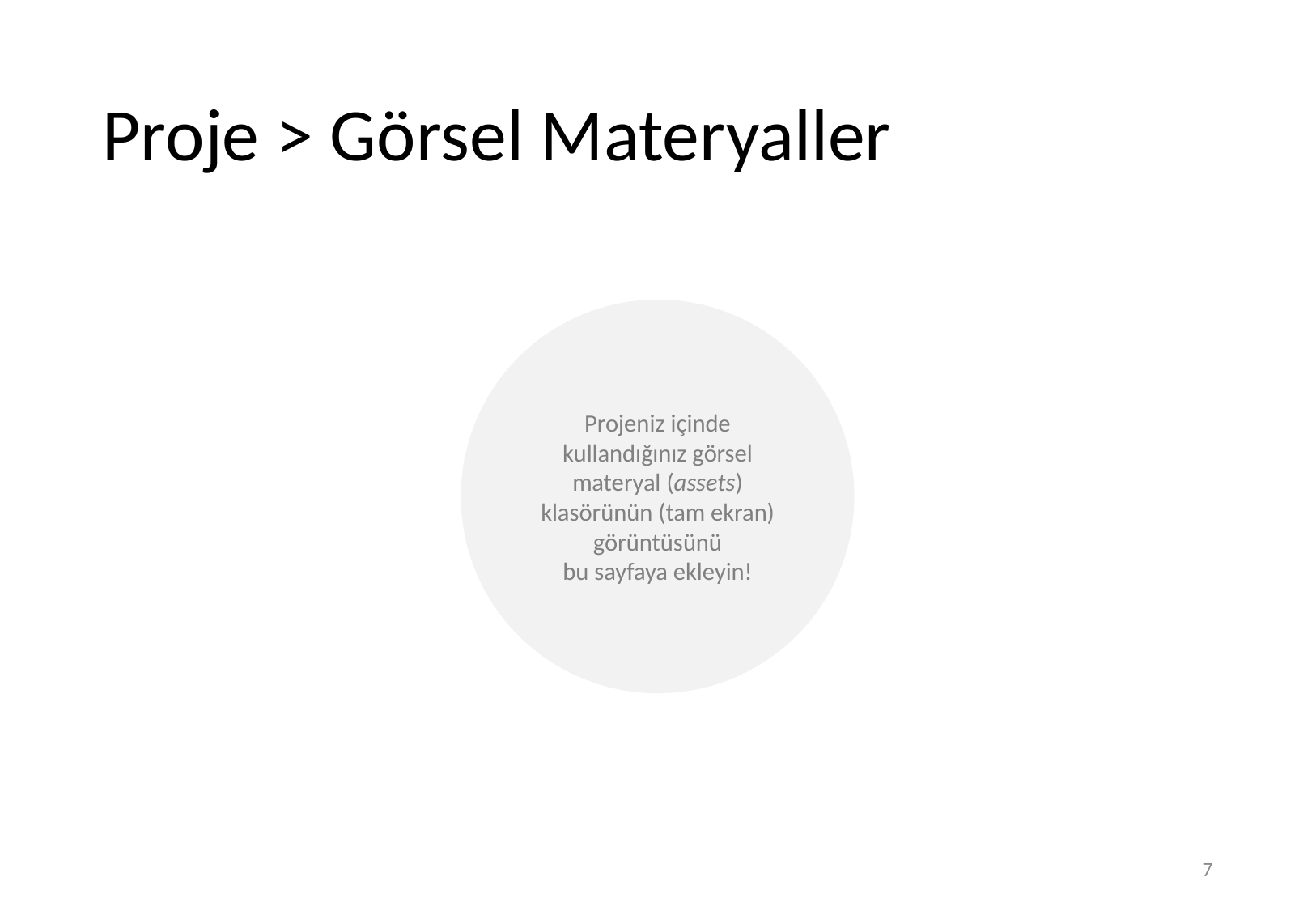

# Proje > Görsel Materyaller
Projeniz içinde
kullandığınız görsel materyal (assets) klasörünün (tam ekran) görüntüsünü
bu sayfaya ekleyin!
7